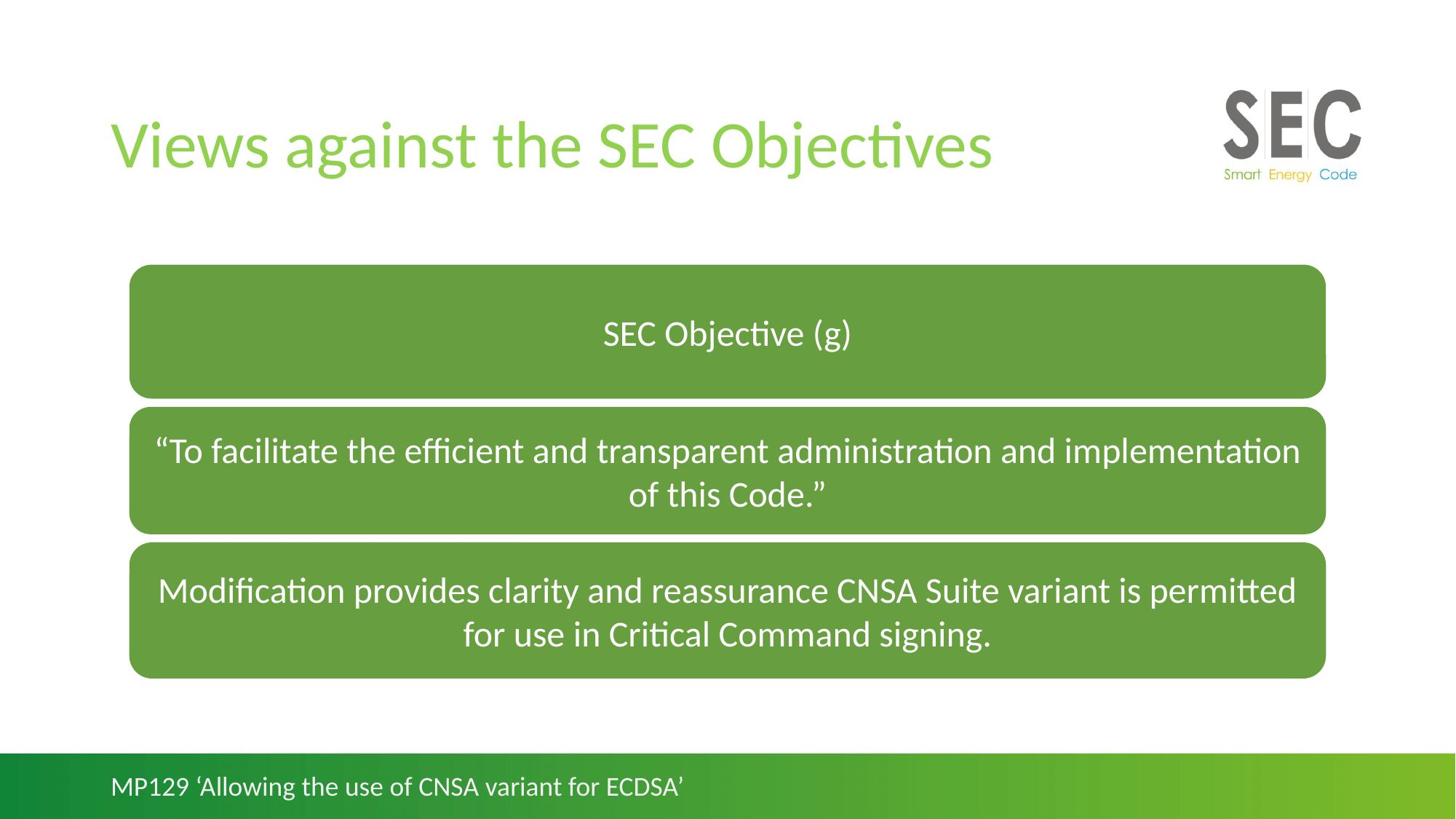

# Views against the SEC Objectives
SEC Objective (g)
“To facilitate the efficient and transparent administration and implementation of this Code.”
Modification provides clarity and reassurance CNSA Suite variant is permitted for use in Critical Command signing.
MP129 ‘Allowing the use of CNSA variant for ECDSA’